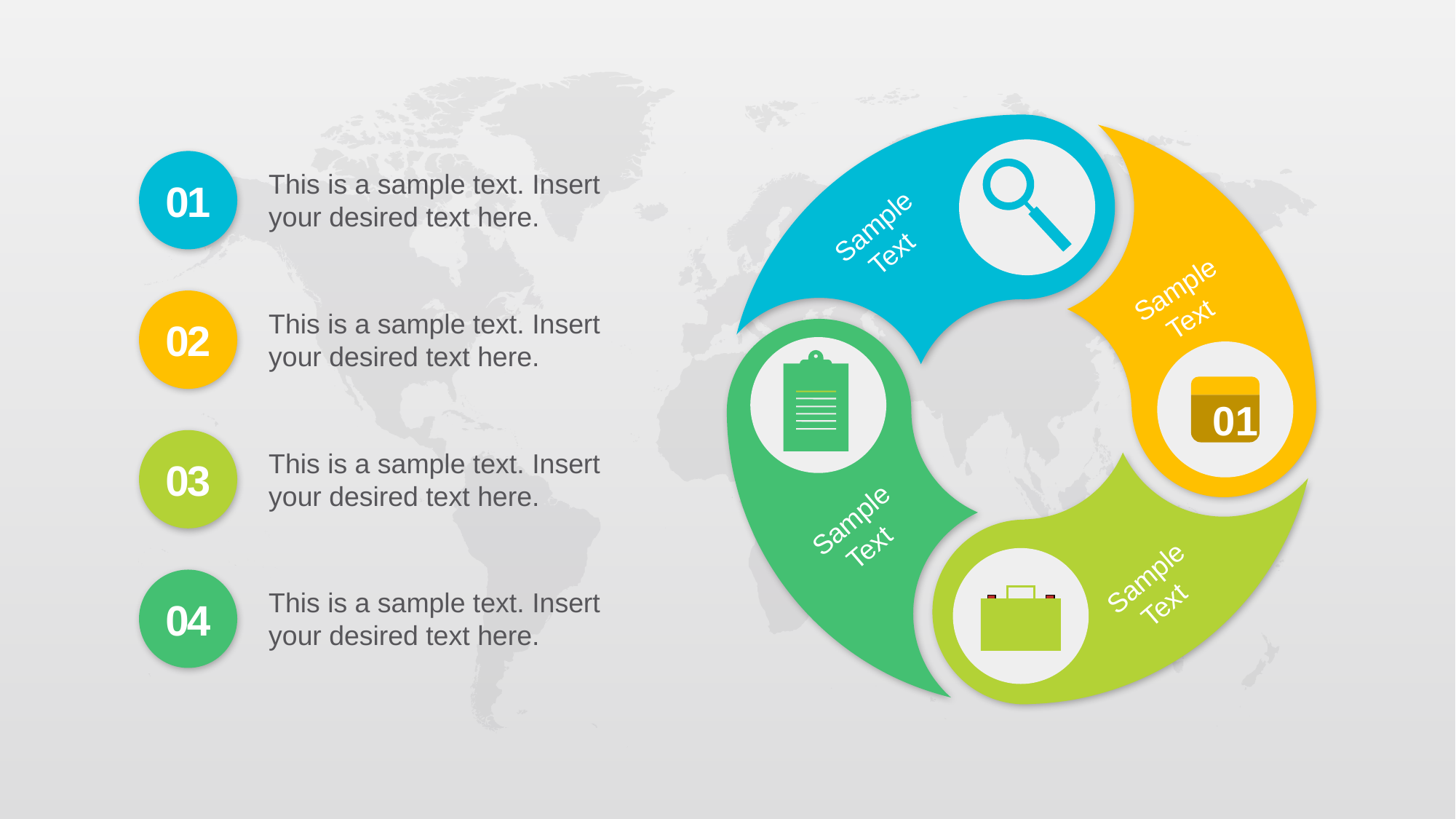

01
This is a sample text. Insert your desired text here.
02
This is a sample text. Insert your desired text here.
03
This is a sample text. Insert your desired text here.
04
This is a sample text. Insert your desired text here.

Sample Text
Sample Text

01

Sample Text

Sample Text